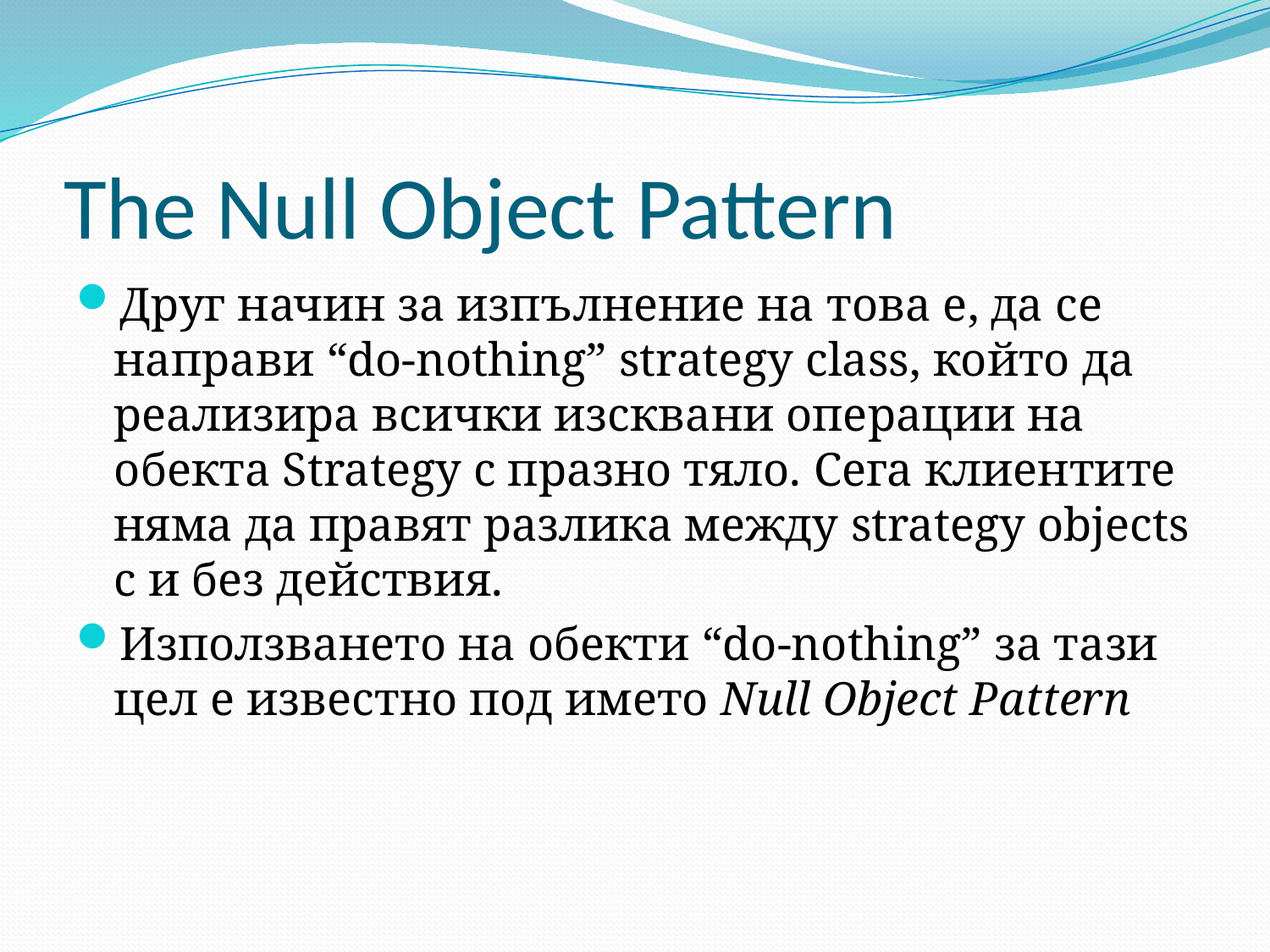

# The Null Object Pattern
Друг начин за изпълнение на това е, да се направи “do-nothing” strategy class, който да реализира всички изсквани операции на обекта Strategy с празно тяло. Сега клиентите няма да правят разлика между strategy objects с и без действия.
Използването на обекти “do-nothing” за тази цел е известно под името Null Object Pattern